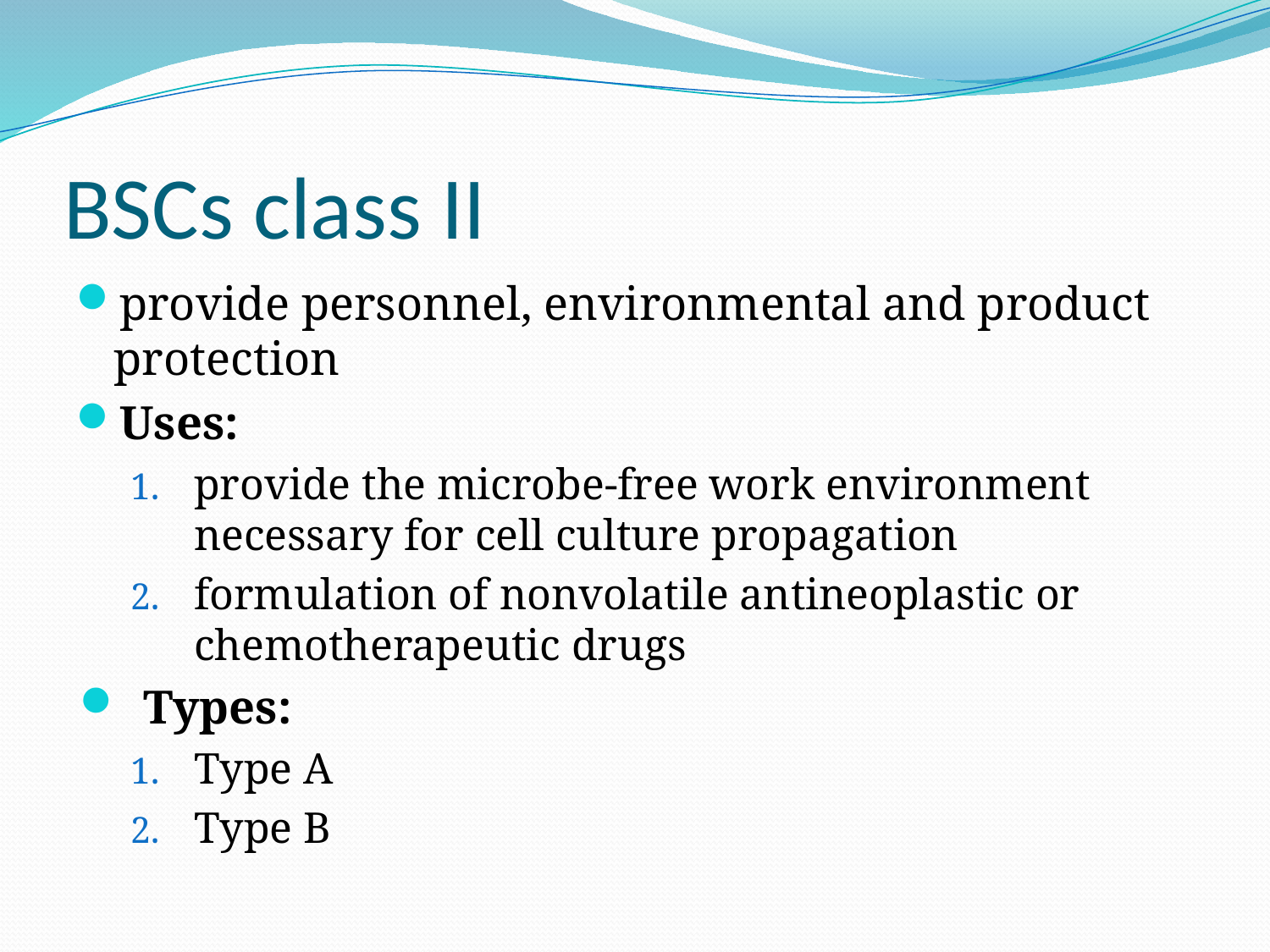

# BSCs class II
provide personnel, environmental and product protection
Uses:
provide the microbe-free work environment necessary for cell culture propagation
formulation of nonvolatile antineoplastic or chemotherapeutic drugs
Types:
Type A
Type B